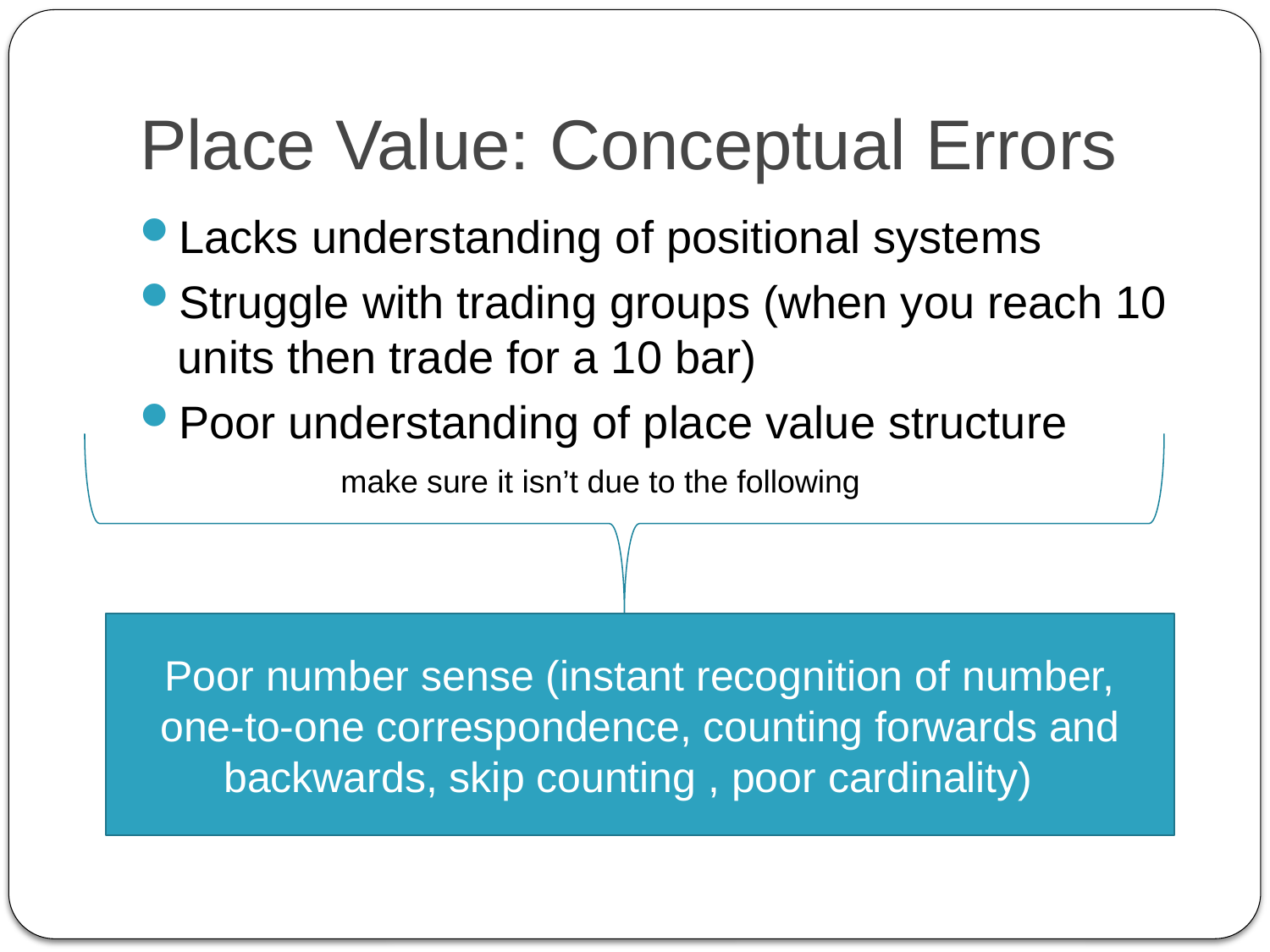

# Place Value: Conceptual Errors
Lacks understanding of positional systems
Struggle with trading groups (when you reach 10 units then trade for a 10 bar)
Poor understanding of place value structure
make sure it isn’t due to the following
Poor number sense (instant recognition of number, one-to-one correspondence, counting forwards and backwards, skip counting , poor cardinality)